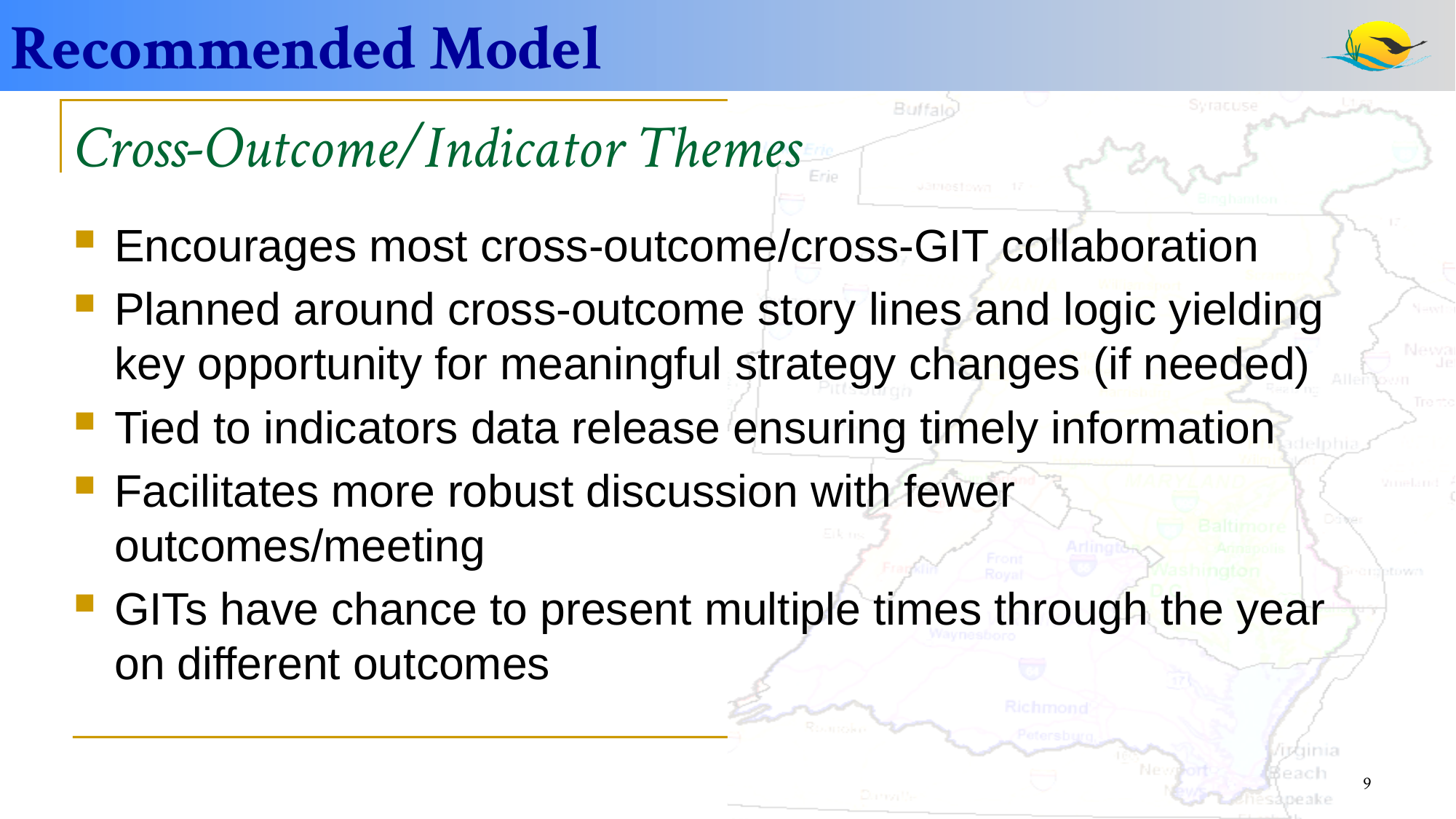

Recommended Model
Cross-Outcome/Indicator Themes
Encourages most cross-outcome/cross-GIT collaboration
Planned around cross-outcome story lines and logic yielding key opportunity for meaningful strategy changes (if needed)
Tied to indicators data release ensuring timely information
Facilitates more robust discussion with fewer outcomes/meeting
GITs have chance to present multiple times through the year on different outcomes
9